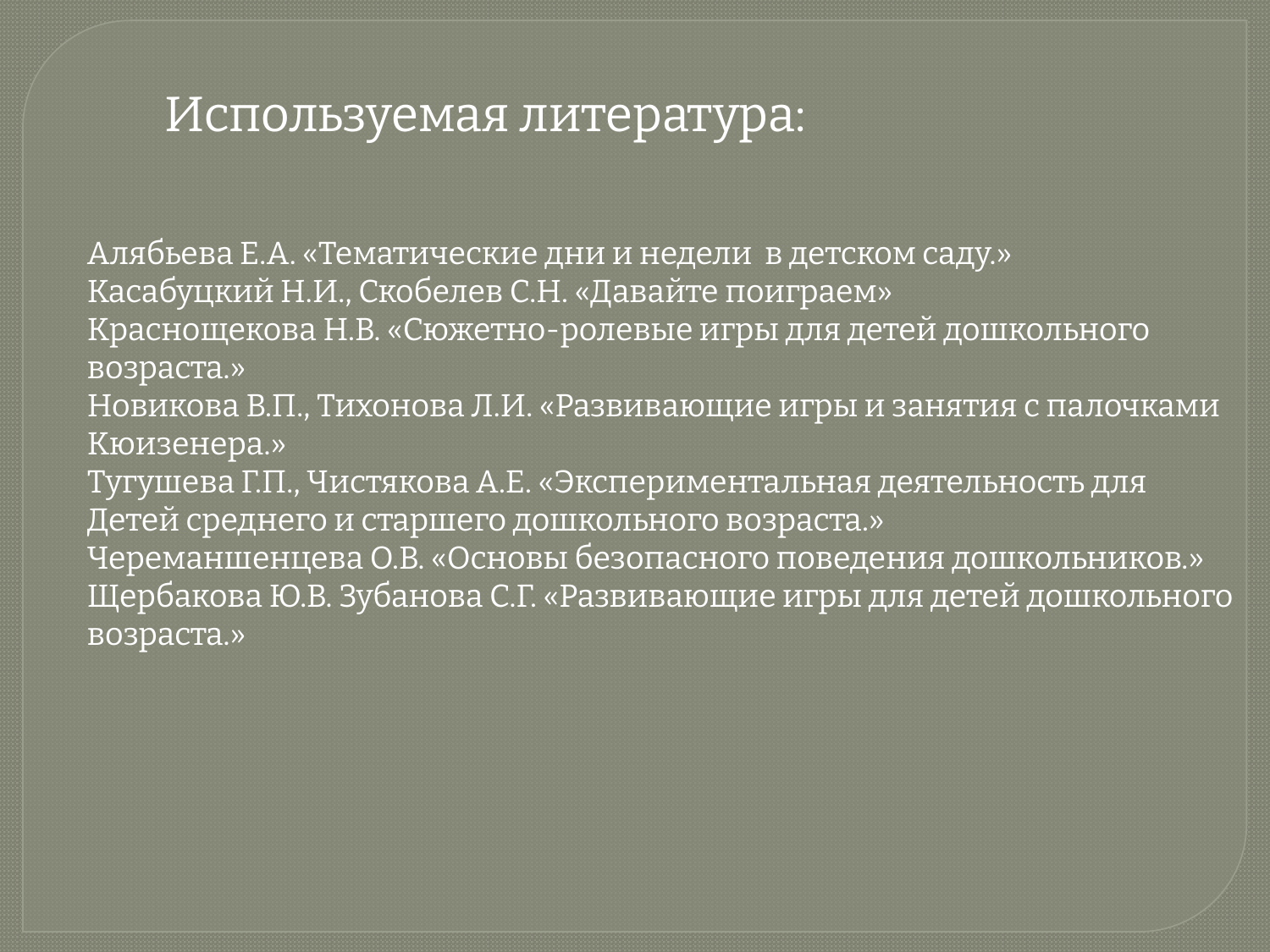

Используемая литература:
Алябьева Е.А. «Тематические дни и недели  в детском саду.»
Касабуцкий Н.И., Скобелев С.Н. «Давайте поиграем»
Краснощекова Н.В. «Сюжетно-ролевые игры для детей дошкольного
возраста.»
Новикова В.П., Тихонова Л.И. «Развивающие игры и занятия с палочками
Кюизенера.»
Тугушева Г.П., Чистякова А.Е. «Экспериментальная деятельность для
Детей среднего и старшего дошкольного возраста.»
Череманшенцева О.В. «Основы безопасного поведения дошкольников.»
Щербакова Ю.В. Зубанова С.Г. «Развивающие игры для детей дошкольного
возраста.»